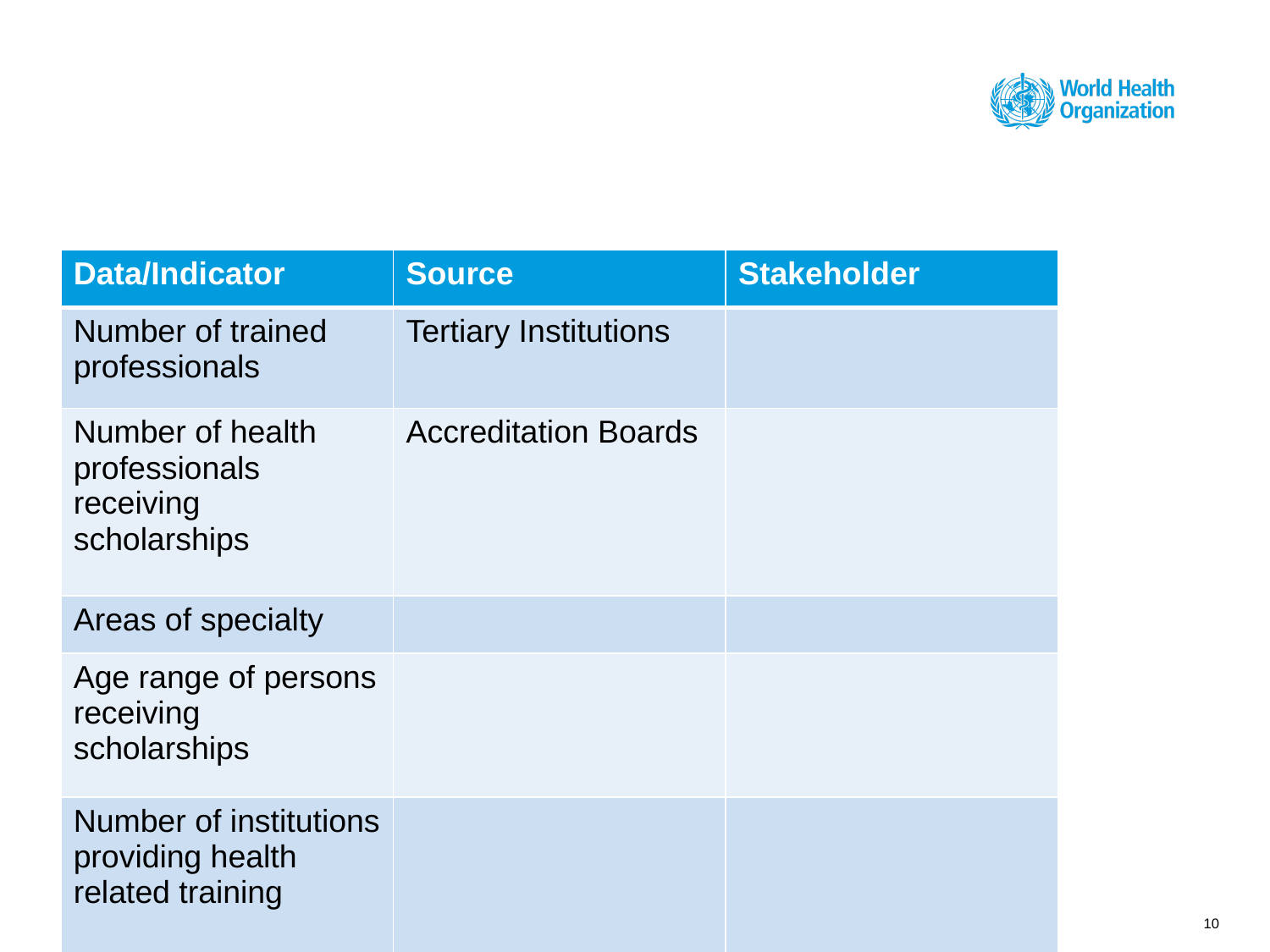

#

Data/indicator
Source
Key stakeholder

| Data/Indicator | Source | Stakeholder |
| --- | --- | --- |
| Number of trained professionals | Tertiary Institutions |  |
| Number of health professionals receiving scholarships | Accreditation Boards |  |
| Areas of specialty |  |  |
| Age range of persons receiving scholarships |  |  |
| Number of institutions providing health related training |  |  |

10